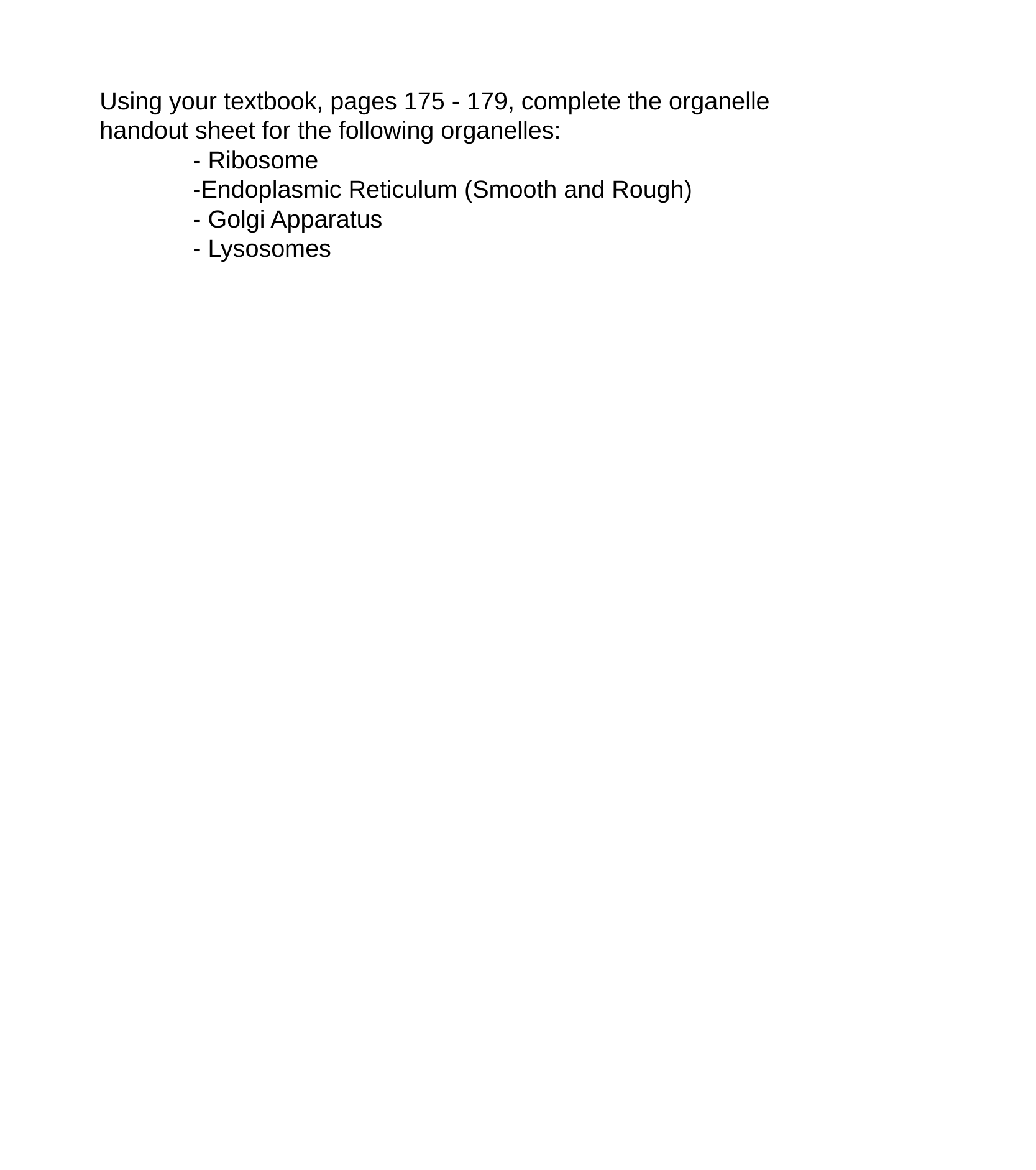

Using your textbook, pages 175 - 179, complete the organelle handout sheet for the following organelles:
	- Ribosome
	-Endoplasmic Reticulum (Smooth and Rough)
	- Golgi Apparatus
	- Lysosomes